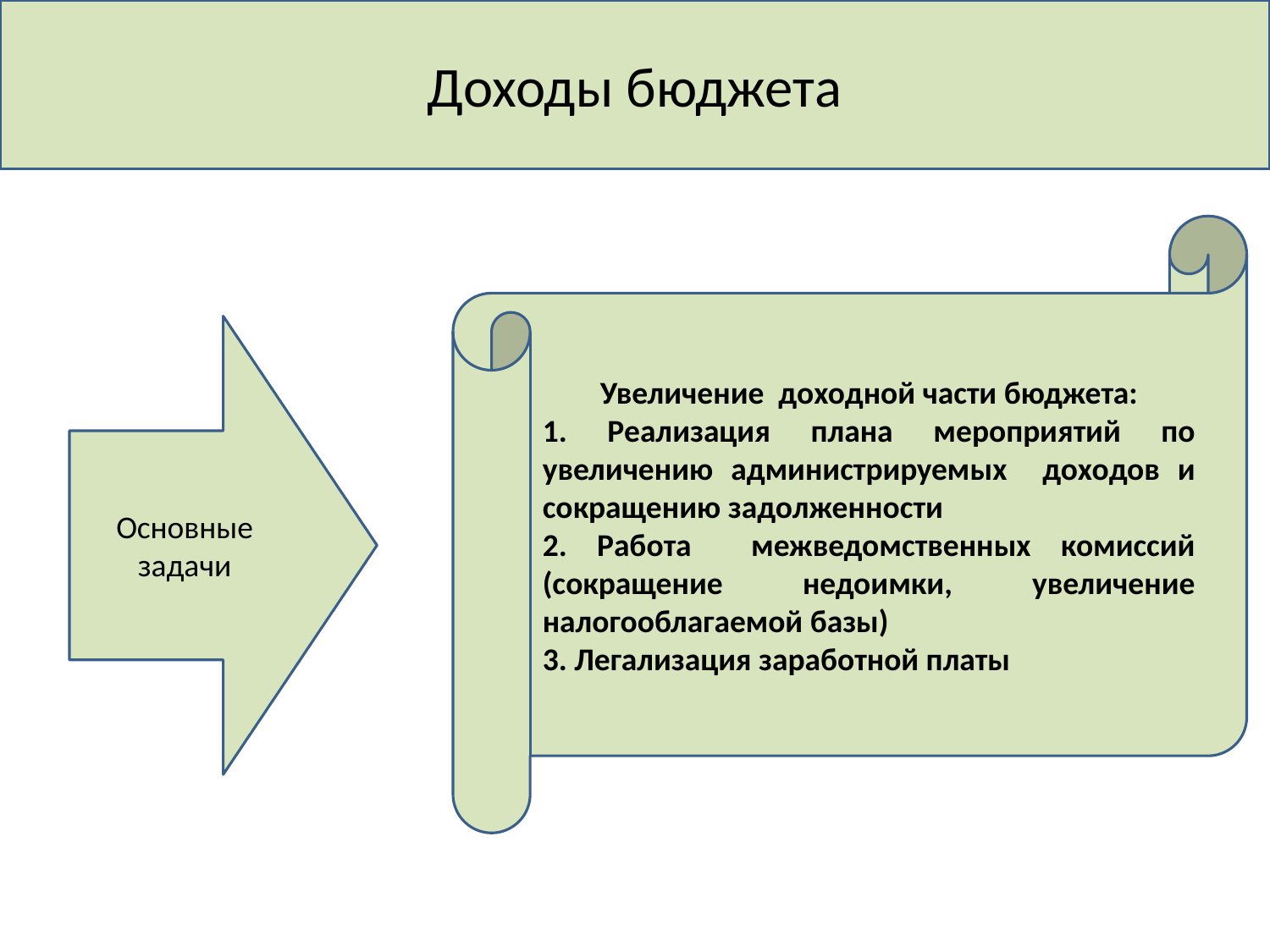

# Доходы бюджета

### Chart

| Category |
|---|
Увеличение  доходной части бюджета:
1. Реализация плана мероприятий по увеличению администрируемых  доходов и сокращению задолженности
2. Работа  межведомственных комиссий (сокращение недоимки, увеличение налогооблагаемой базы)
3. Легализация заработной платы
Основные задачи